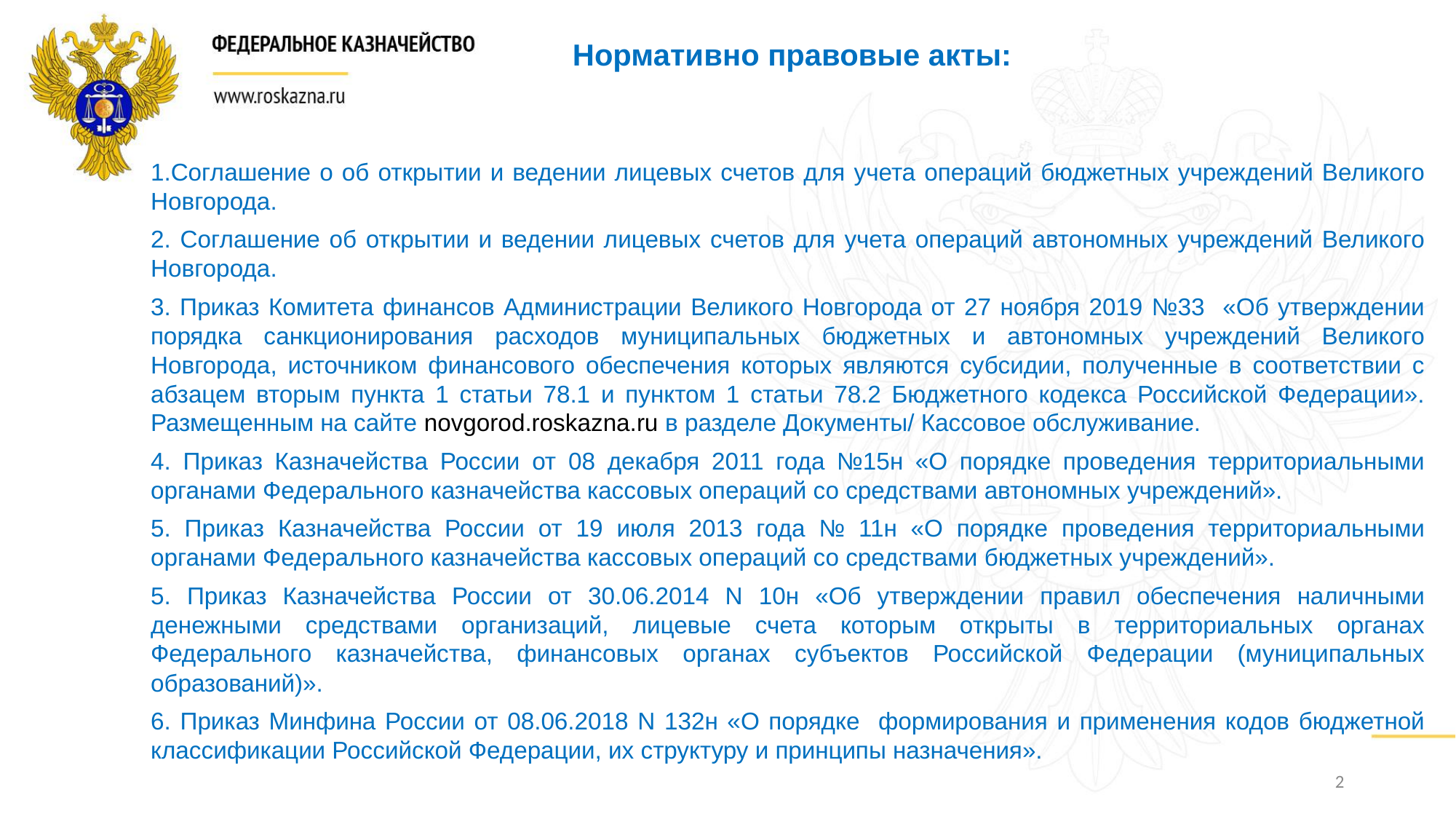

Нормативно правовые акты:
1.Соглашение о об открытии и ведении лицевых счетов для учета операций бюджетных учреждений Великого Новгорода.
2. Соглашение об открытии и ведении лицевых счетов для учета операций автономных учреждений Великого Новгорода.
3. Приказ Комитета финансов Администрации Великого Новгорода от 27 ноября 2019 №33  «Об утверждении порядка санкционирования расходов муниципальных бюджетных и автономных учреждений Великого Новгорода, источником финансового обеспечения которых являются субсидии, полученные в соответствии с абзацем вторым пункта 1 статьи 78.1 и пунктом 1 статьи 78.2 Бюджетного кодекса Российской Федерации». Размещенным на сайте novgorod.roskazna.ru в разделе Документы/ Кассовое обслуживание.
4. Приказ Казначейства России от 08 декабря 2011 года №15н «О порядке проведения территориальными органами Федерального казначейства кассовых операций со средствами автономных учреждений».
5. Приказ Казначейства России от 19 июля 2013 года № 11н «О порядке проведения территориальными органами Федерального казначейства кассовых операций со средствами бюджетных учреждений».
5. Приказ Казначейства России от 30.06.2014 N 10н «Об утверждении правил обеспечения наличными денежными средствами организаций, лицевые счета которым открыты в территориальных органах Федерального казначейства, финансовых органах субъектов Российской Федерации (муниципальных образований)».
6. Приказ Минфина России от 08.06.2018 N 132н «О порядке  формирования и применения кодов бюджетной классификации Российской Федерации, их структуру и принципы назначения».

2